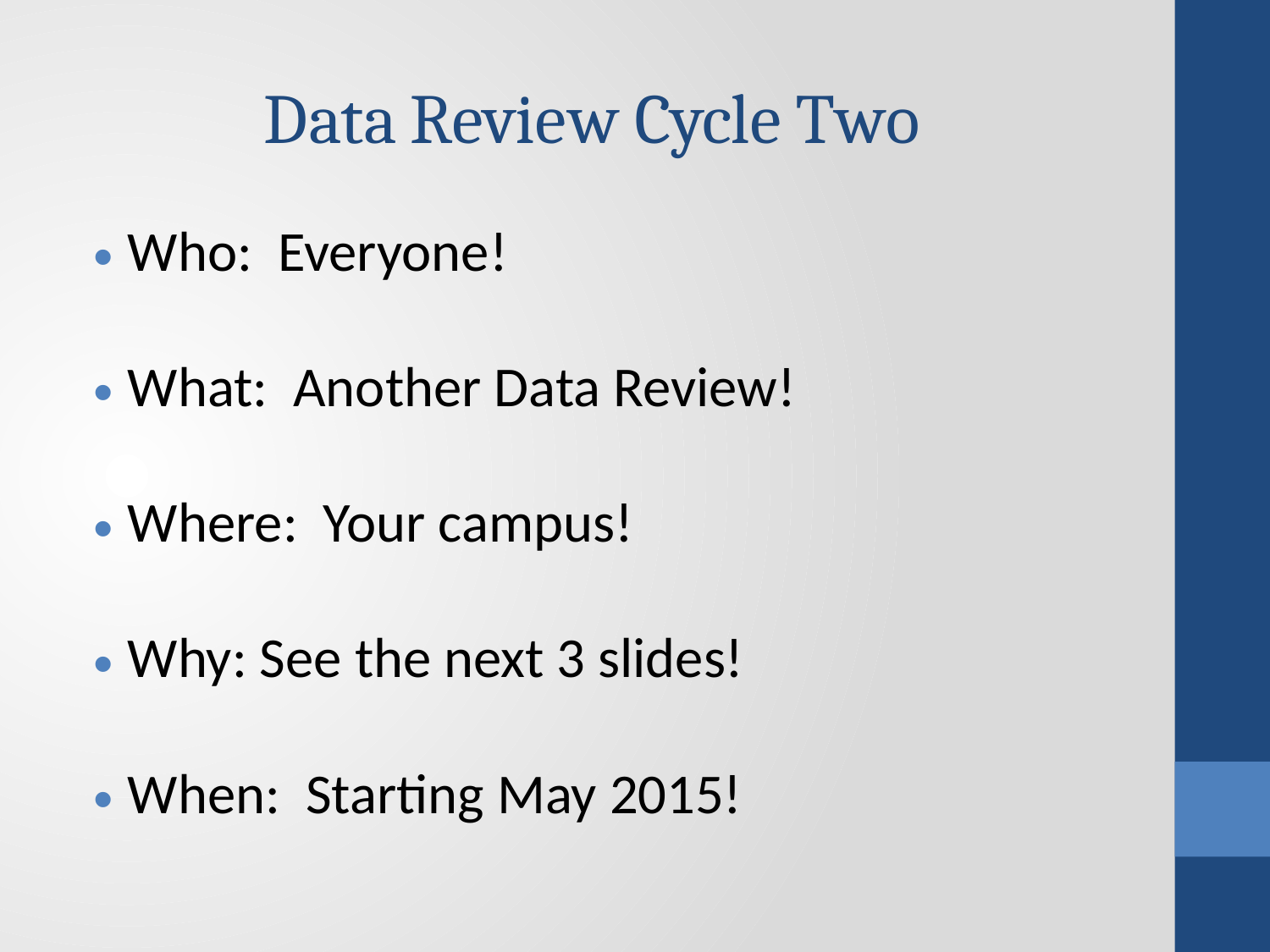

# Data Review Cycle Two
Who:  Everyone!

What:  Another Data Review!

Where:  Your campus!

Why: See the next 3 slides!

When:  Starting May 2015!